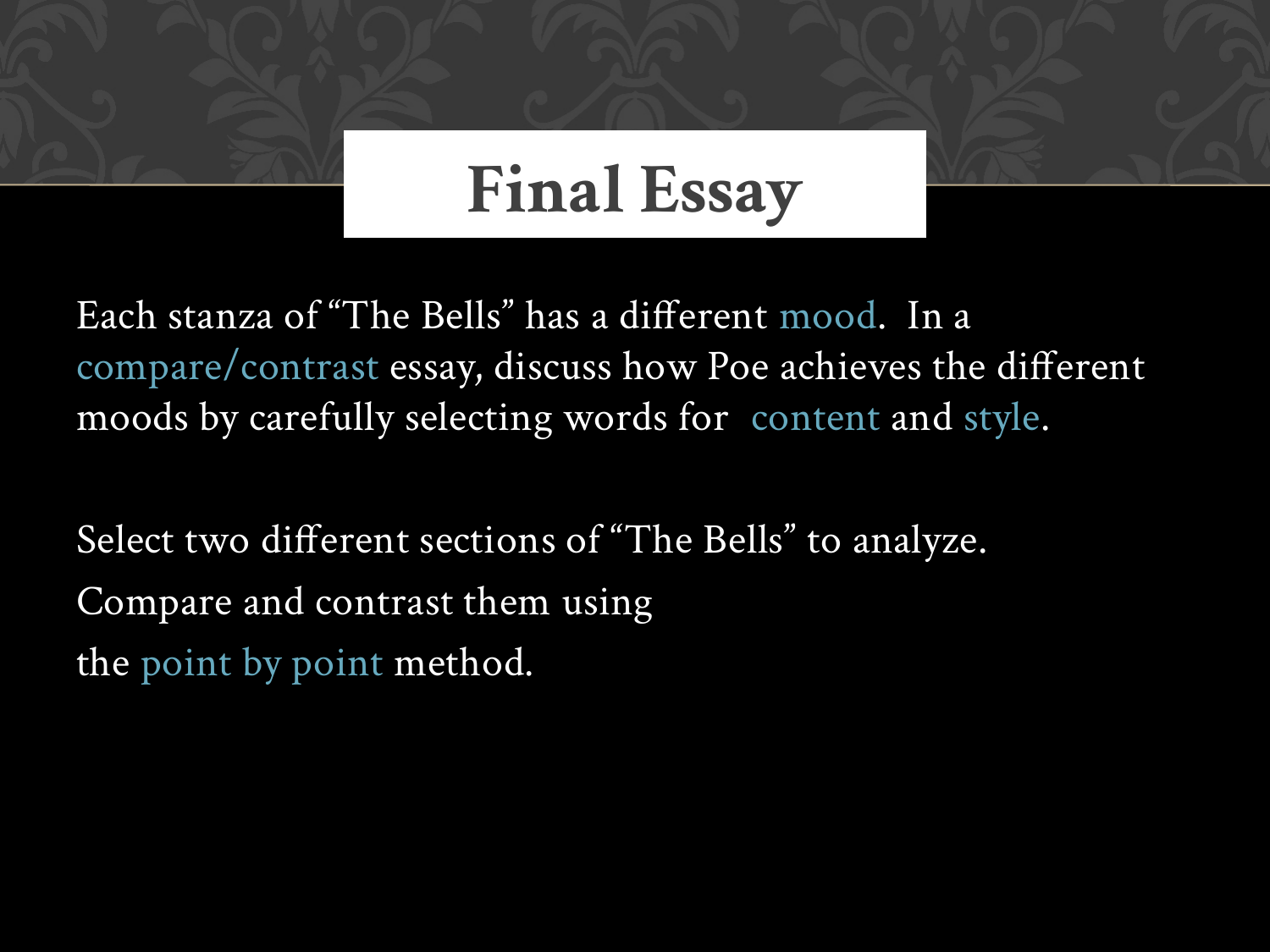

Each stanza of “The Bells” has a different mood.  In a compare/contrast essay, discuss how Poe achieves the different moods by carefully selecting words for  content and style.

Select two different sections of “The Bells” to analyze.
Compare and contrast them using
the point by point method.
# Final Essay